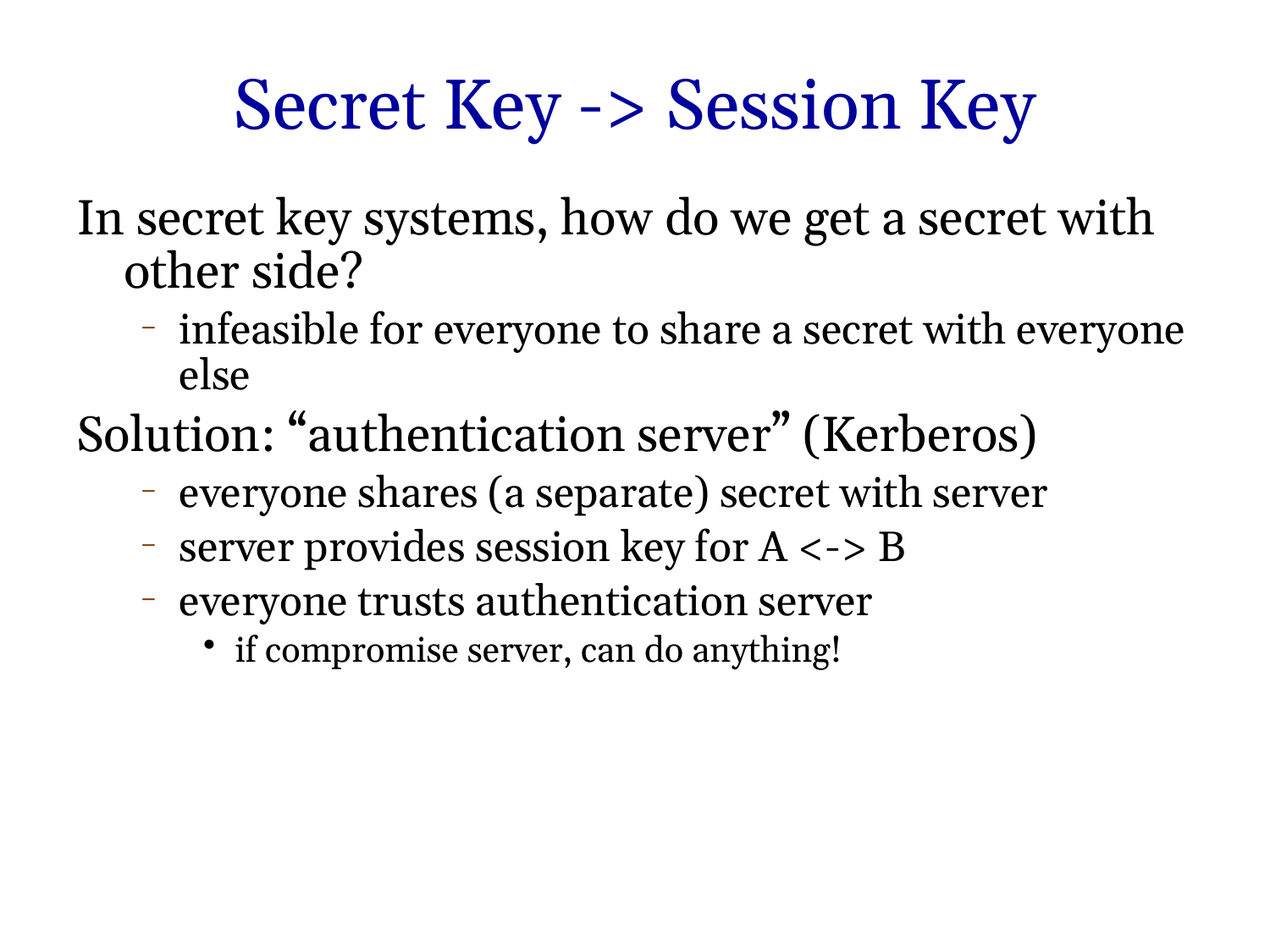

# Secret Key -> Session Key
In secret key systems, how do we get a secret with other side?
infeasible for everyone to share a secret with everyone else
Solution: “authentication server” (Kerberos)
everyone shares (a separate) secret with server
server provides session key for A <-> B
everyone trusts authentication server
if compromise server, can do anything!